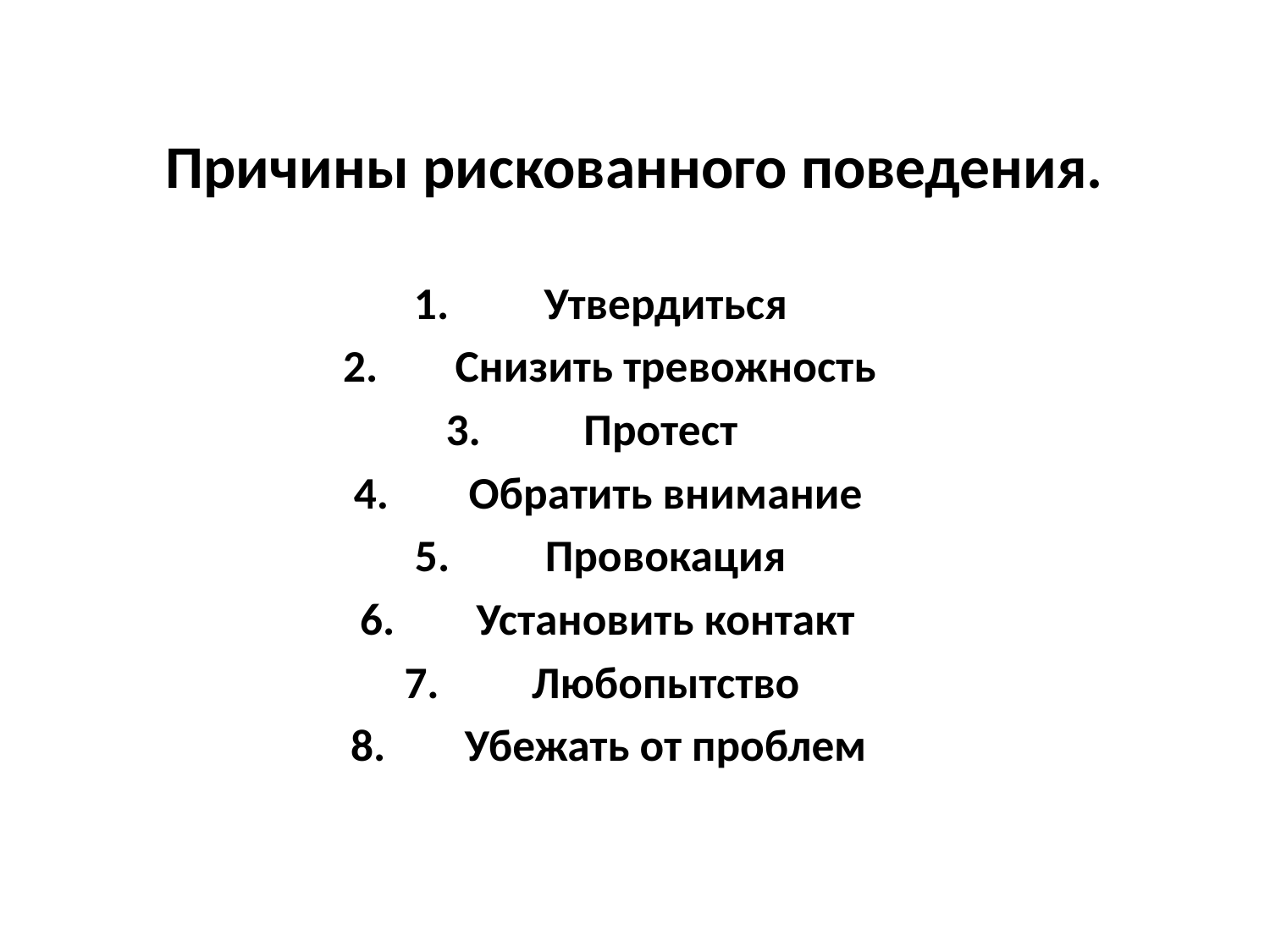

# Причины рискованного поведения.
Утвердиться
Снизить тревожность
Протест
Обратить внимание
Провокация
Установить контакт
Любопытство
Убежать от проблем